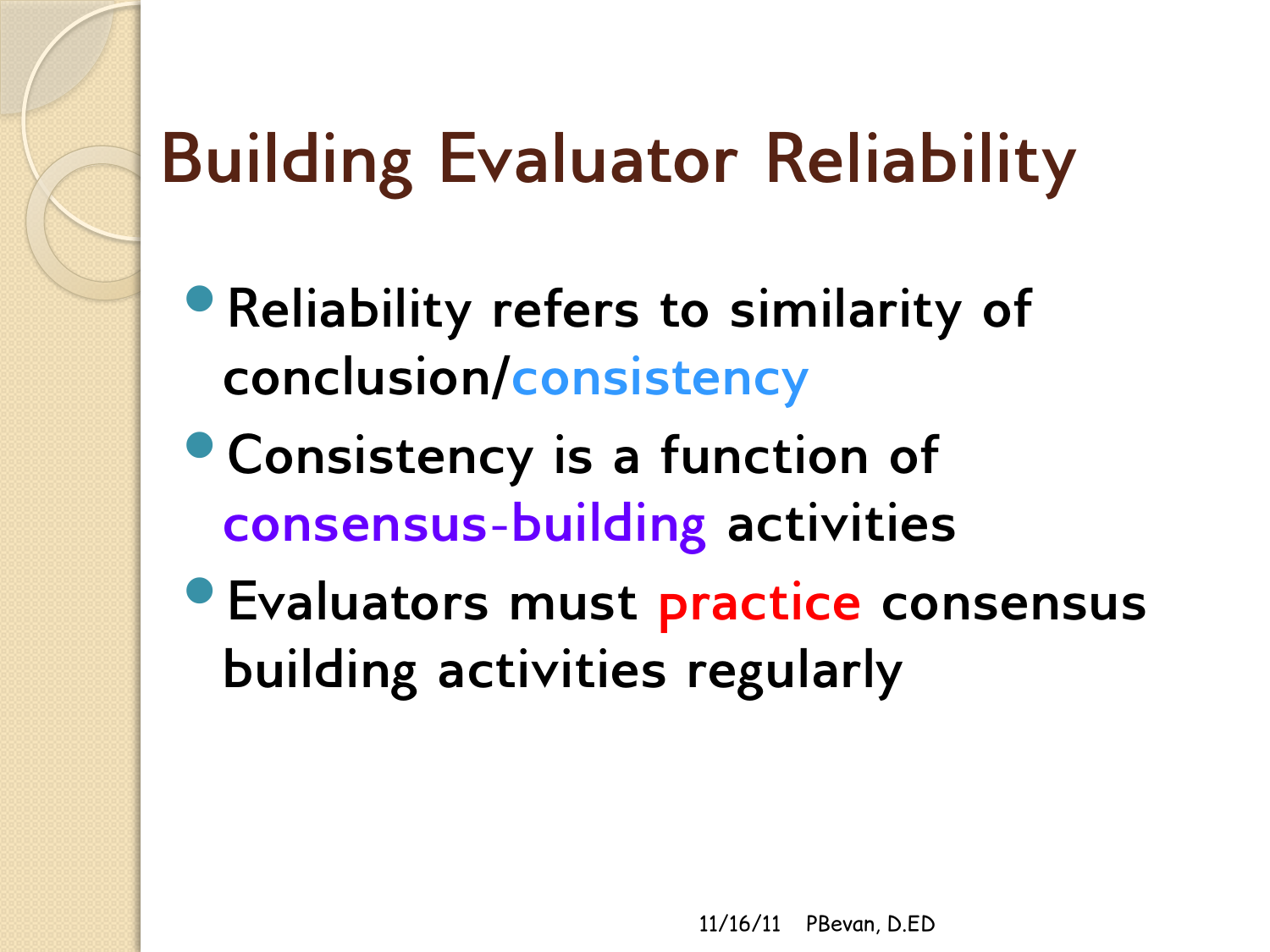

# Building Evaluator Reliability
Reliability refers to similarity of conclusion/consistency
Consistency is a function of consensus-building activities
Evaluators must practice consensus building activities regularly

11/16/11
PBevan, D.ED